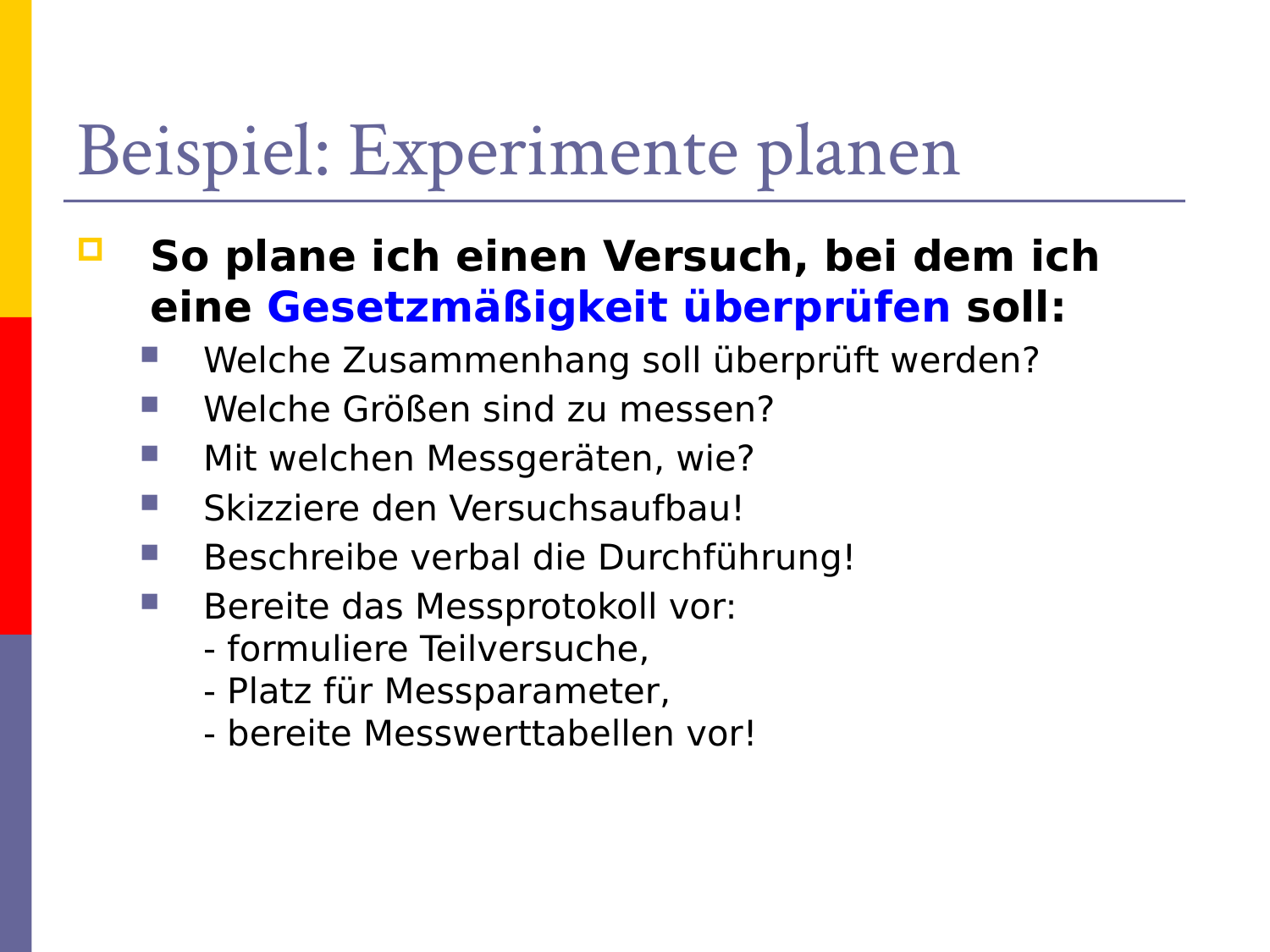

# Beispiel: Experimente planen
So plane ich einen Versuch, bei dem ich eine Gesetzmäßigkeit überprüfen soll:
Welche Zusammenhang soll überprüft werden?
Welche Größen sind zu messen?
Mit welchen Messgeräten, wie?
Skizziere den Versuchsaufbau!
Beschreibe verbal die Durchführung!
Bereite das Messprotokoll vor:
- formuliere Teilversuche,
- Platz für Messparameter,
- bereite Messwerttabellen vor!